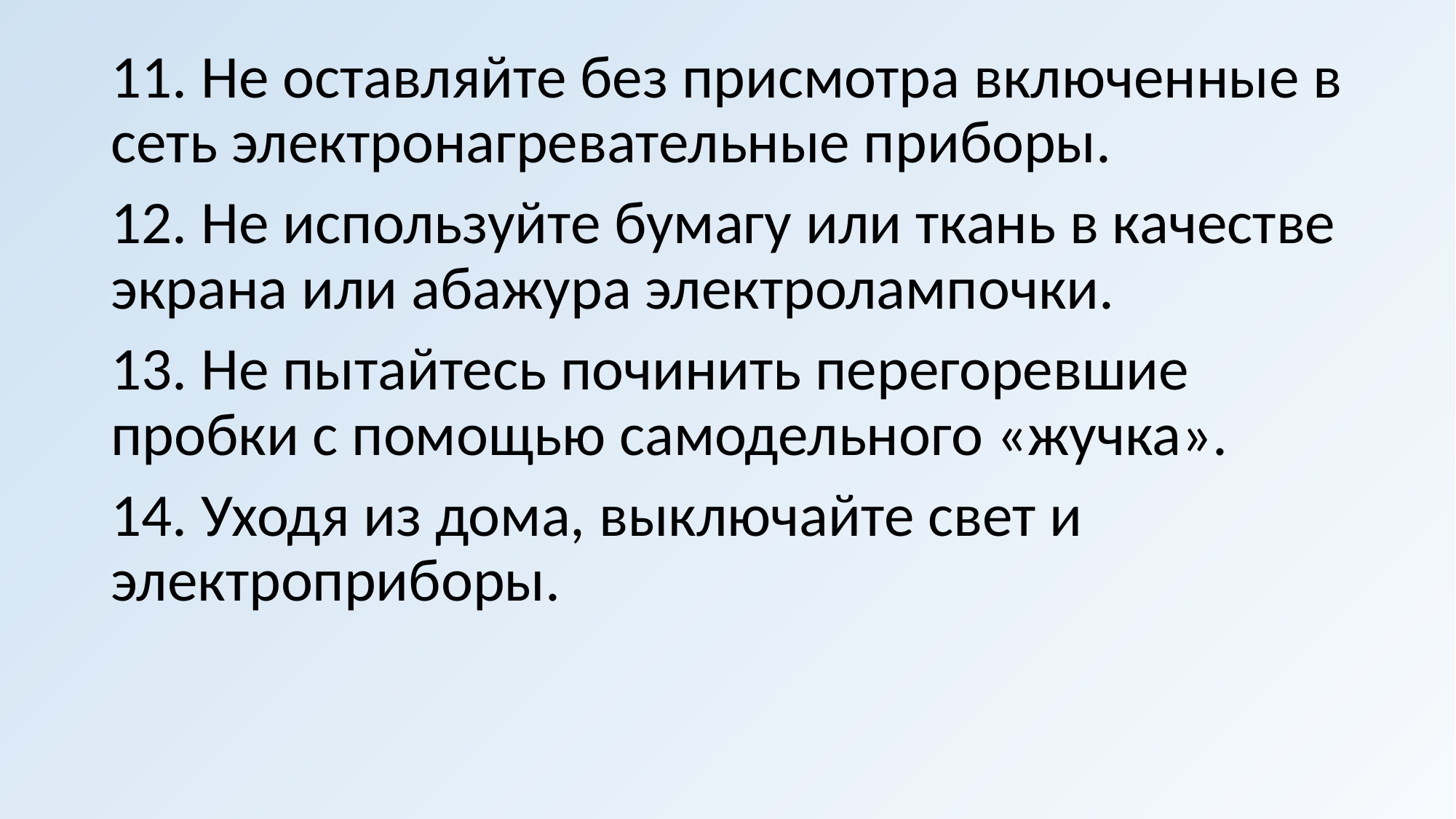

11. Не оставляйте без присмотра включенные в сеть электронагревательные приборы.
12. Не используйте бумагу или ткань в качестве экрана или абажура электролампочки.
13. Не пытайтесь починить перегоревшие пробки с помощью самодельного «жучка».
14. Уходя из дома, выключайте свет и электроприборы.